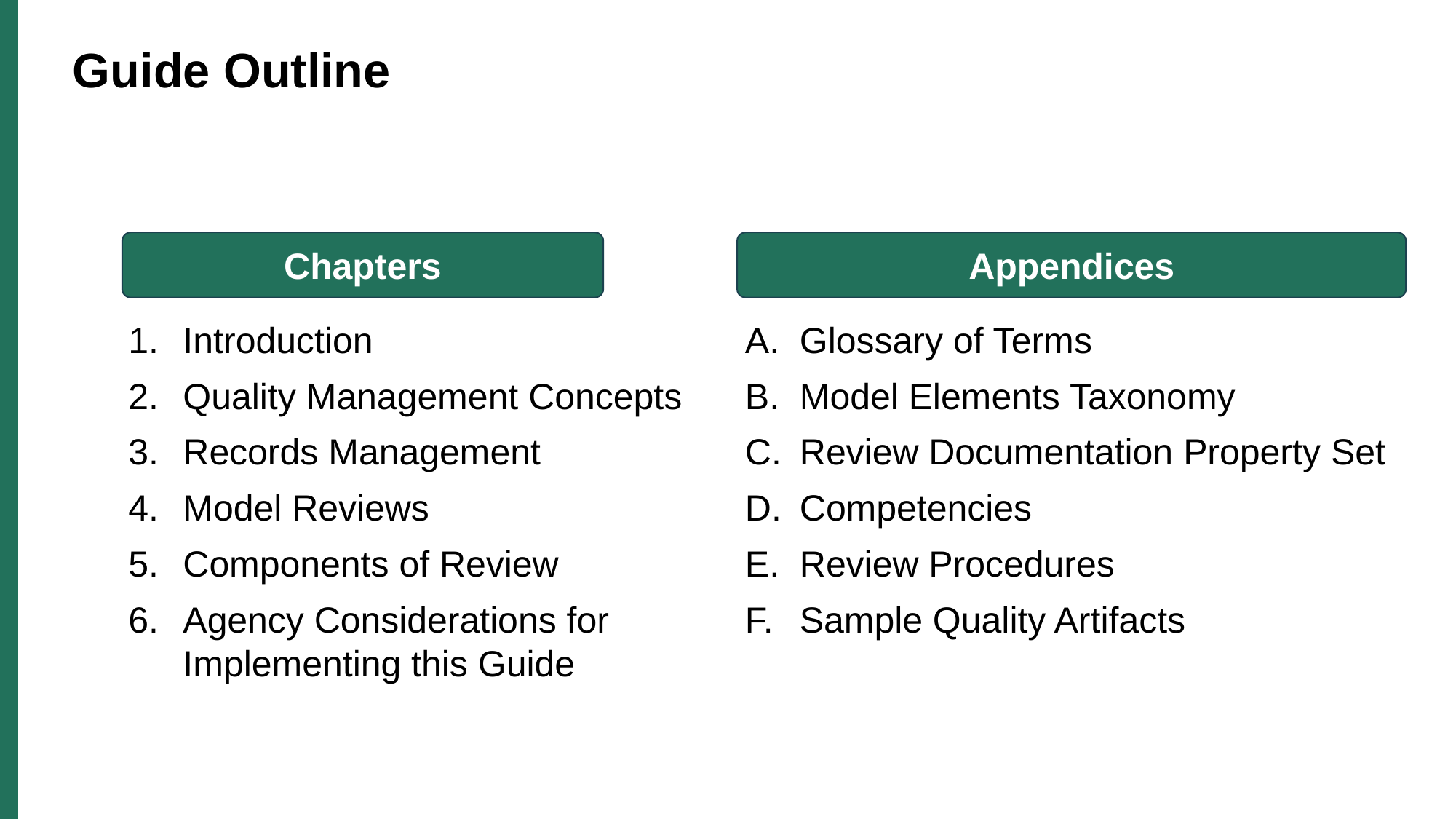

# Guide Outline
Chapters
Appendices
Introduction
Quality Management Concepts
Records Management
Model Reviews
Components of Review
Agency Considerations for Implementing this Guide
Glossary of Terms
Model Elements Taxonomy
Review Documentation Property Set
Competencies
Review Procedures
Sample Quality Artifacts